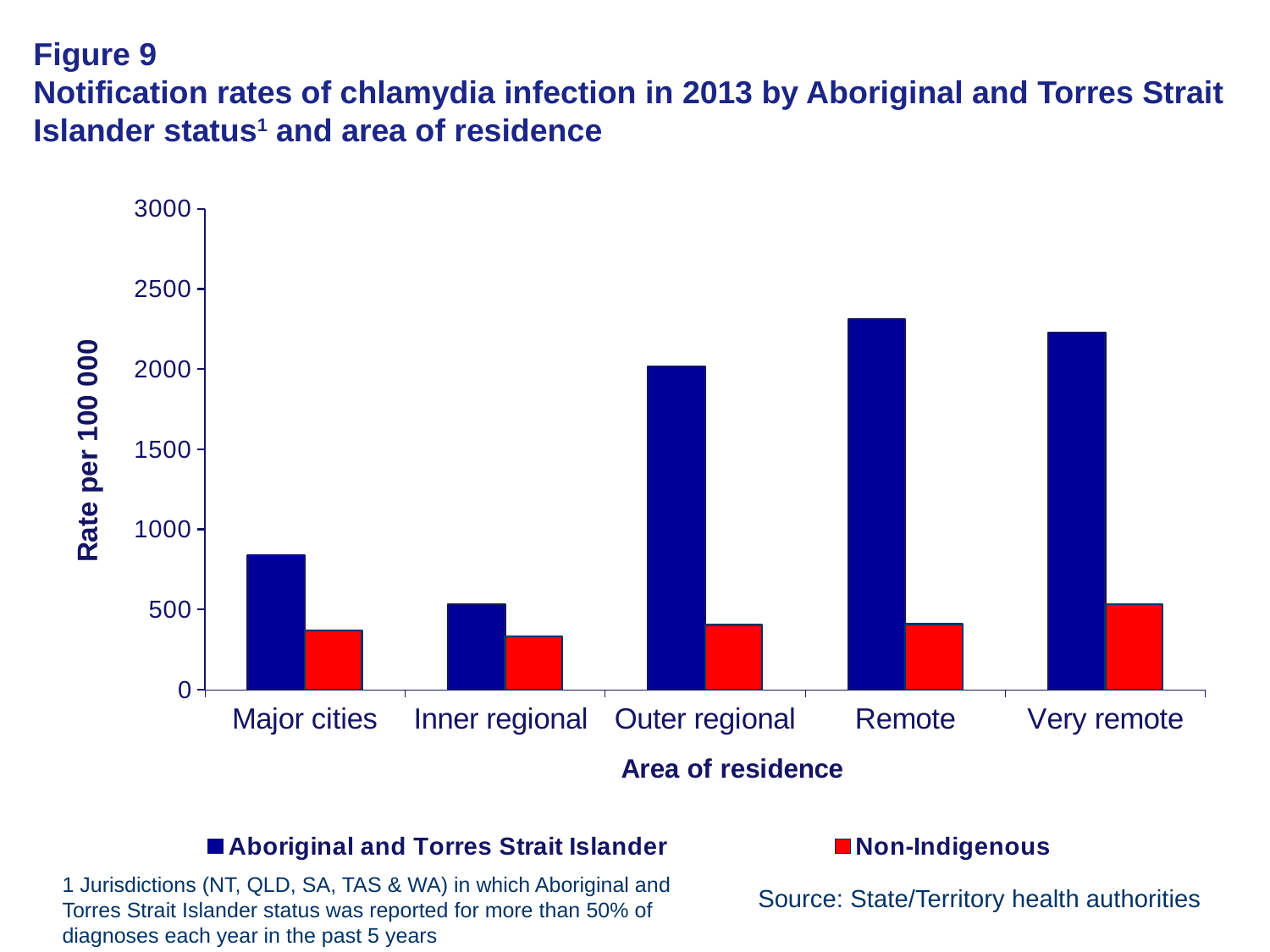

# Figure 9 Notification rates of chlamydia infection in 2013 by Aboriginal and Torres Strait Islander status1 and area of residence

### Chart

| Category | Aboriginal and Torres Strait Islander | Non-Indigenous |
|---|---|---|
| Major cities | 839.6110595130032 | 367.4675661728746 |
| Inner regional  | 531.3764002541164 | 331.561410793016 |
| Outer regional | 2014.640708488908 | 403.0683697252063 |
| Remote | 2310.823115086194 | 408.2206900938275 |
| Very remote | 2226.209740336816 | 533.4956970213673 |
1 Jurisdictions (NT, QLD, SA, TAS & WA) in which Aboriginal and Torres Strait Islander status was reported for more than 50% of diagnoses each year in the past 5 years
Source: State/Territory health authorities